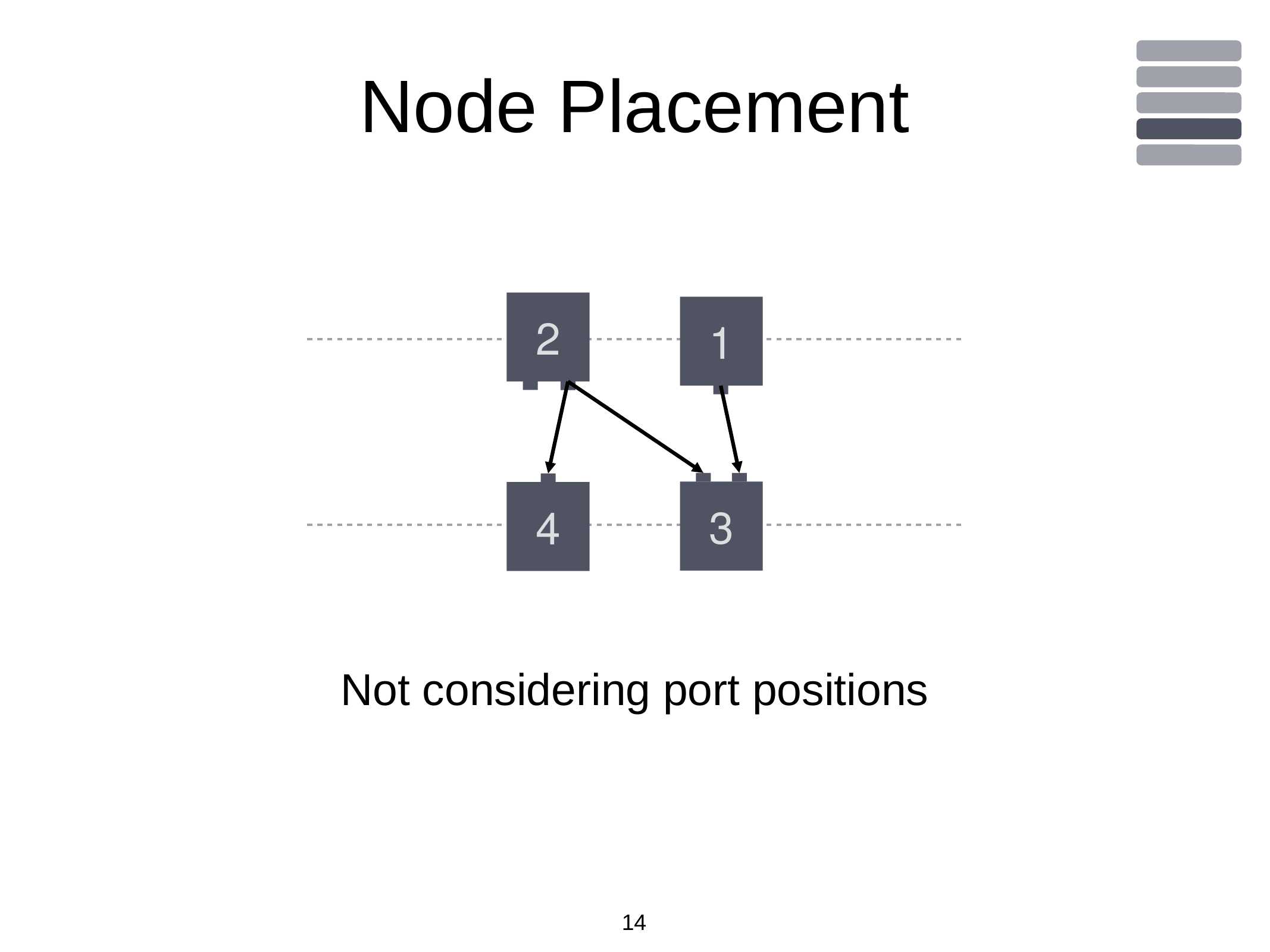

# Node Placement

2
1

3
4

Not considering port positions
14